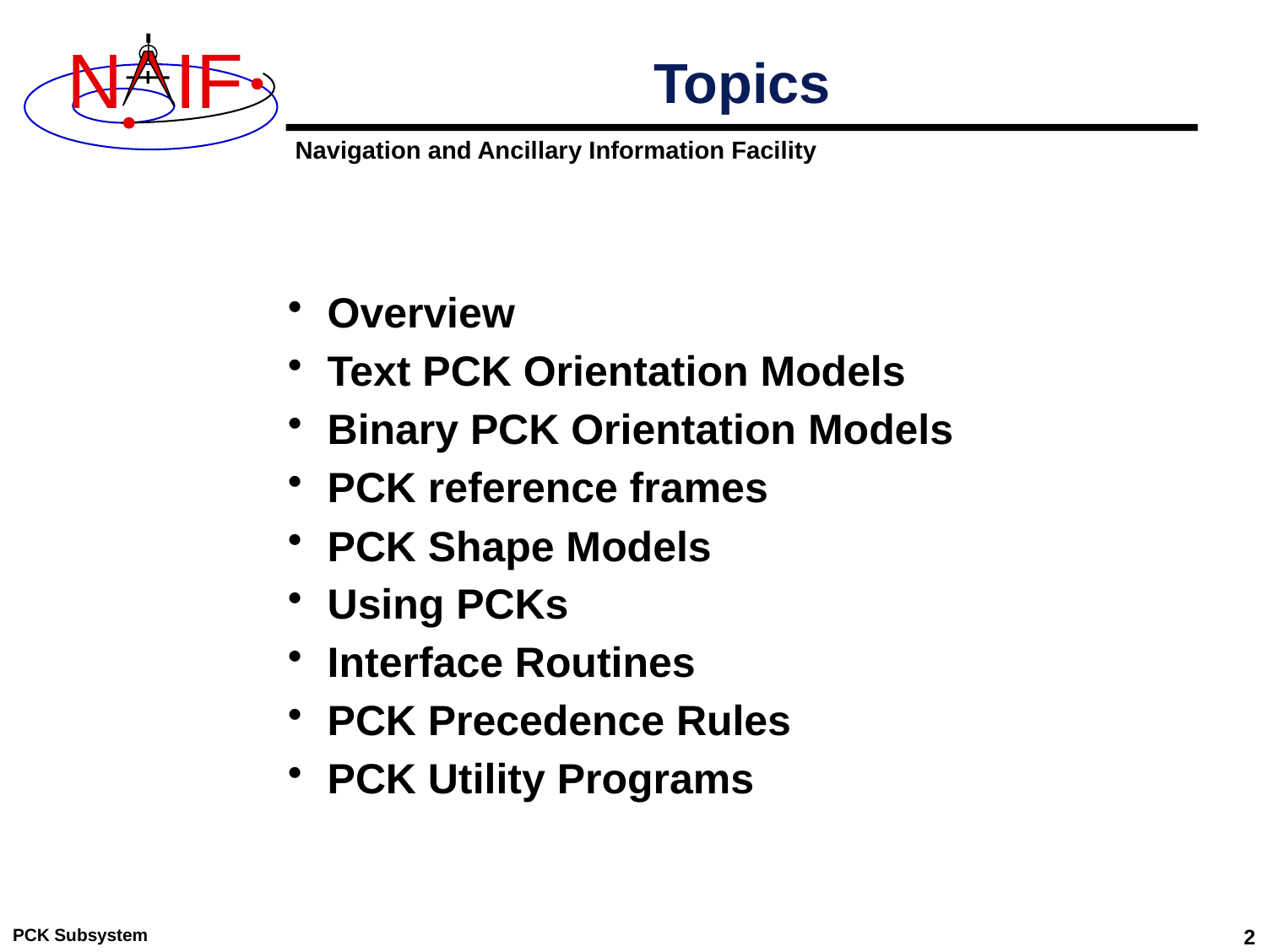

# Topics
Overview
Text PCK Orientation Models
Binary PCK Orientation Models
PCK reference frames
PCK Shape Models
Using PCKs
Interface Routines
PCK Precedence Rules
PCK Utility Programs
PCK Subsystem
2